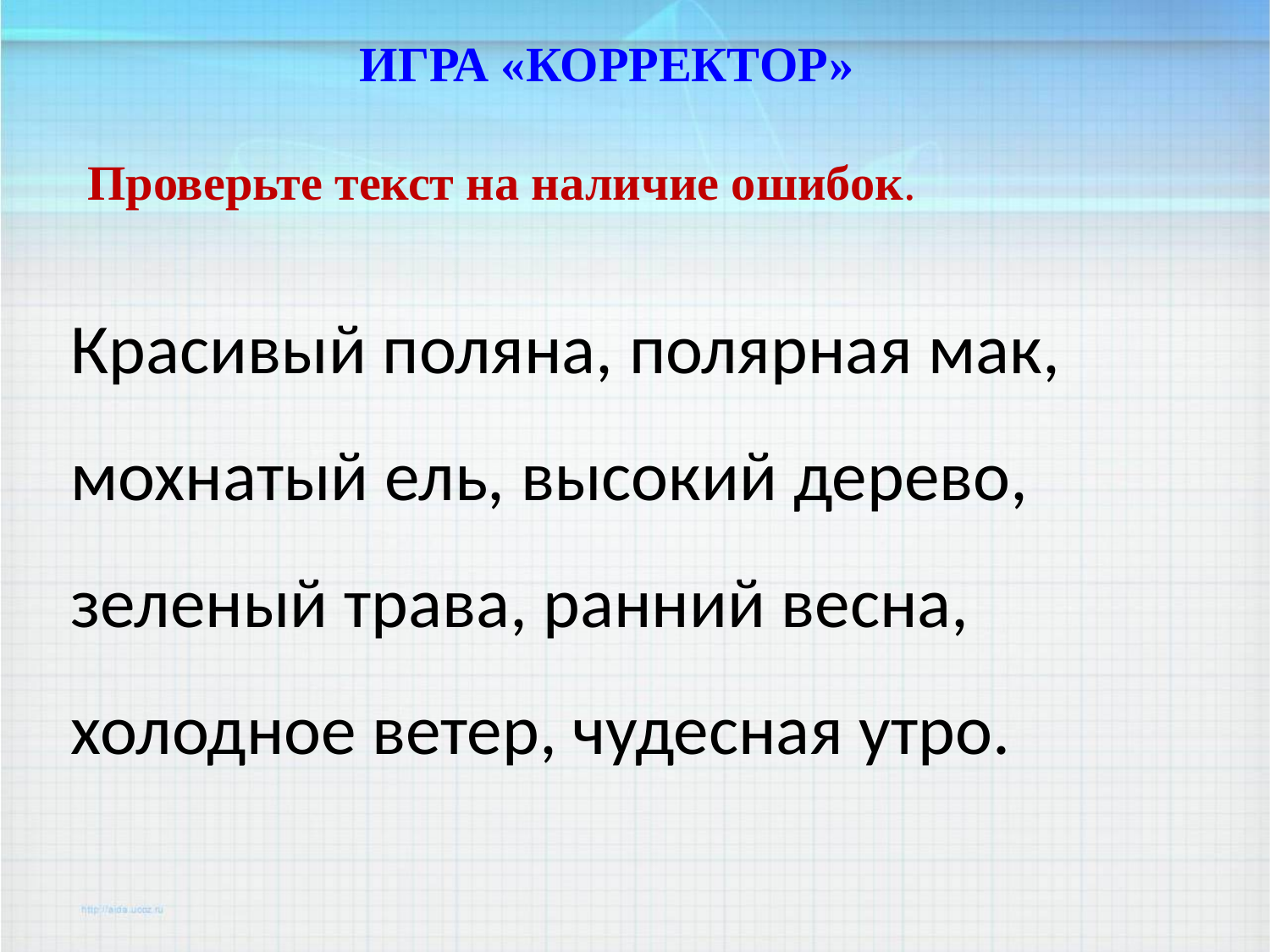

ИГРА «КОРРЕКТОР»

Проверьте текст на наличие ошибок.
Красивый поляна, полярная мак,
мохнатый ель, высокий дерево,
зеленый трава, ранний весна,
холодное ветер, чудесная утро.